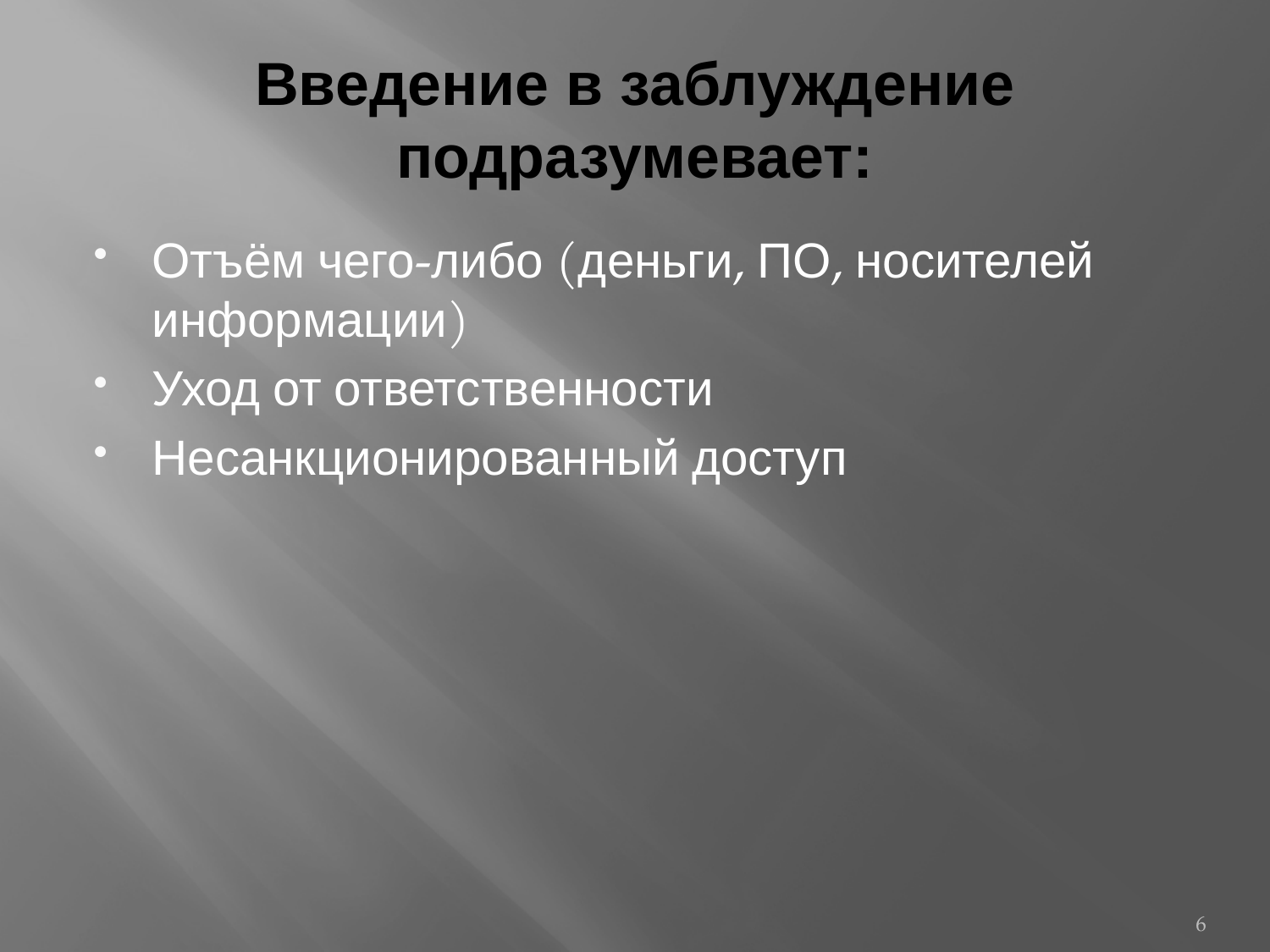

# Введение в заблуждение подразумевает:
Отъём чего-либо (деньги, ПО, носителей информации)
Уход от ответственности
Несанкционированный доступ
6